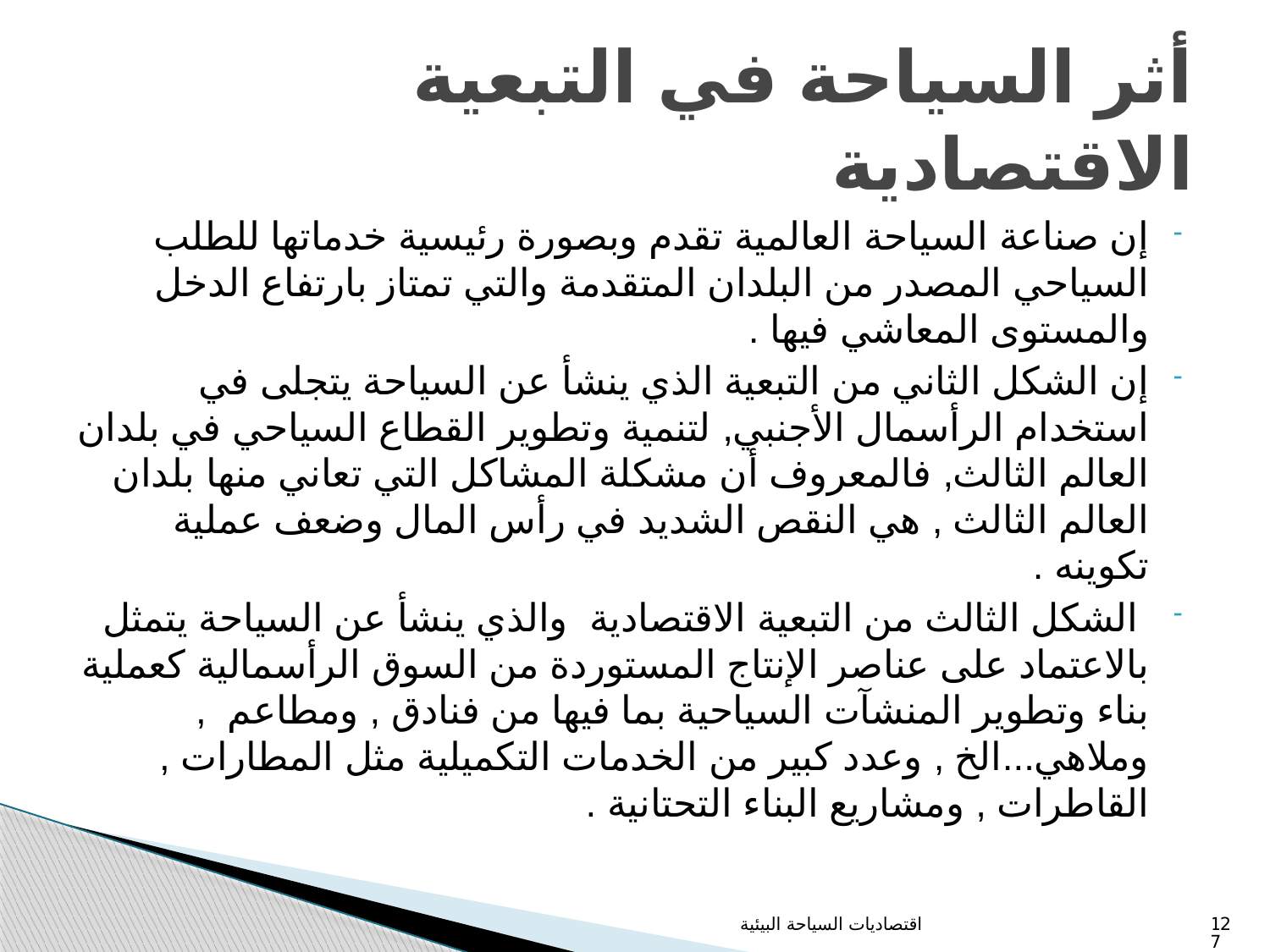

# أثر السياحة في التبعية الاقتصادية
إن صناعة السياحة العالمية تقدم وبصورة رئيسية خدماتها للطلب السياحي المصدر من البلدان المتقدمة والتي تمتاز بارتفاع الدخل والمستوى المعاشي فيها .
إن الشكل الثاني من التبعية الذي ينشأ عن السياحة يتجلى في استخدام الرأسمال الأجنبي, لتنمية وتطوير القطاع السياحي في بلدان العالم الثالث, فالمعروف أن مشكلة المشاكل التي تعاني منها بلدان العالم الثالث , هي النقص الشديد في رأس المال وضعف عملية تكوينه .
 الشكل الثالث من التبعية الاقتصادية  والذي ينشأ عن السياحة يتمثل بالاعتماد على عناصر الإنتاج المستوردة من السوق الرأسمالية كعملية بناء وتطوير المنشآت السياحية بما فيها من فنادق , ومطاعم  , وملاهي...الخ , وعدد كبير من الخدمات التكميلية مثل المطارات , القاطرات , ومشاريع البناء التحتانية .
اقتصاديات السياحة البيئية
127